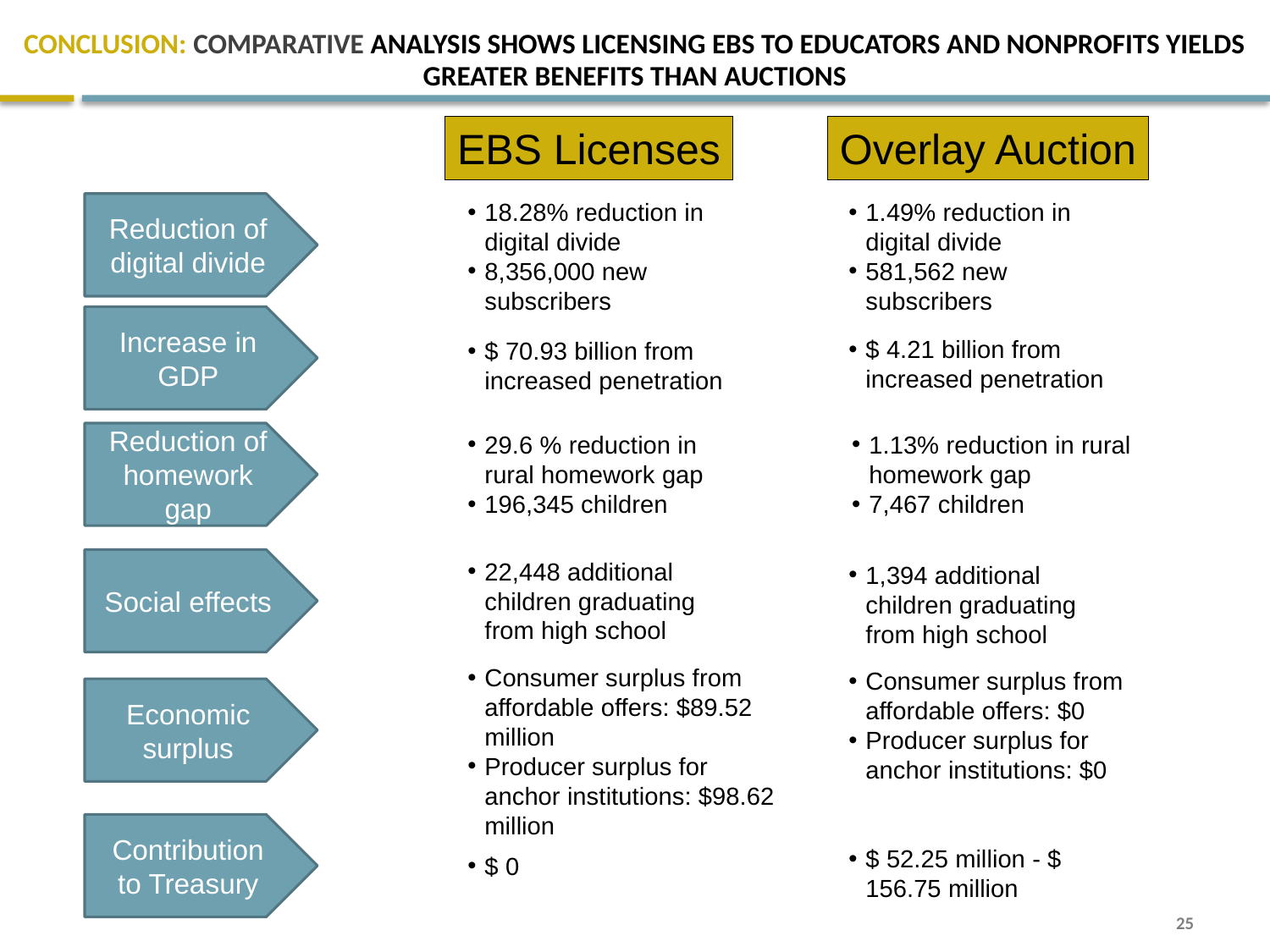

# CONCLUSION: COMPARATIVE ANALYSIS SHOWS LICENSING EBS TO EDUCATORS AND NONPROFITS YIELDS GREATER BENEFITS THAN AUCTIONS
EBS Licenses
Overlay Auction
18.28% reduction in digital divide
8,356,000 new subscribers
1.49% reduction in digital divide
581,562 new subscribers
Reduction of digital divide
Increase in GDP
$ 4.21 billion from increased penetration
$ 70.93 billion from increased penetration
Reduction of homework gap
29.6 % reduction in rural homework gap
196,345 children
1.13% reduction in rural homework gap
7,467 children
Social effects
22,448 additional children graduating from high school
1,394 additional children graduating from high school
Consumer surplus from affordable offers: $89.52 million
Producer surplus for anchor institutions: $98.62 million
Consumer surplus from affordable offers: $0
Producer surplus for anchor institutions: $0
Economic surplus
Contribution to Treasury
$ 52.25 million - $ 156.75 million
$ 0